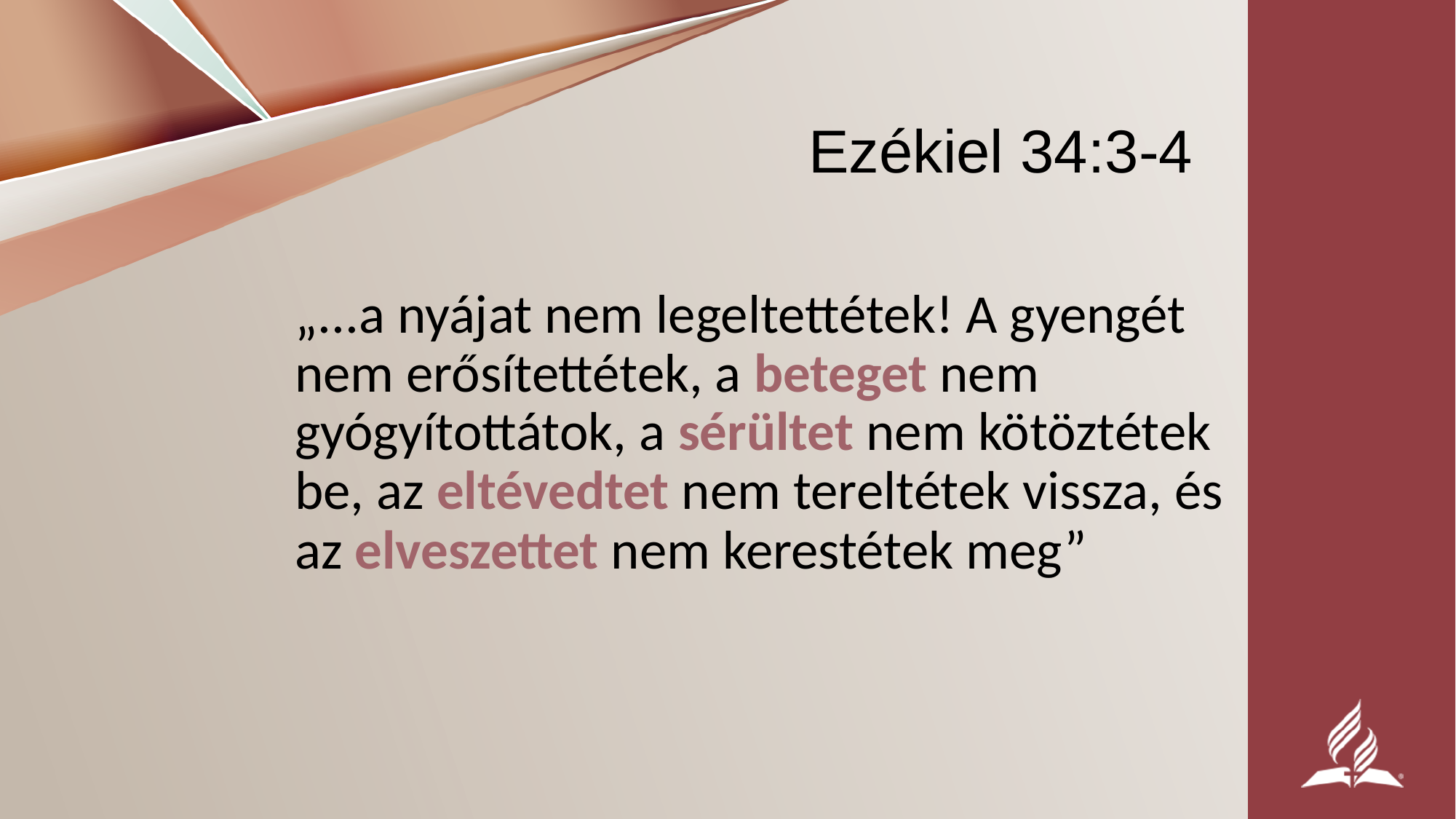

# Ezékiel 34:3-4
„...a nyájat nem legeltettétek! A gyengét nem erősítettétek, a beteget nem gyógyítottátok, a sérültet nem kötöztétek be, az eltévedtet nem tereltétek vissza, és az elveszettet nem kerestétek meg”